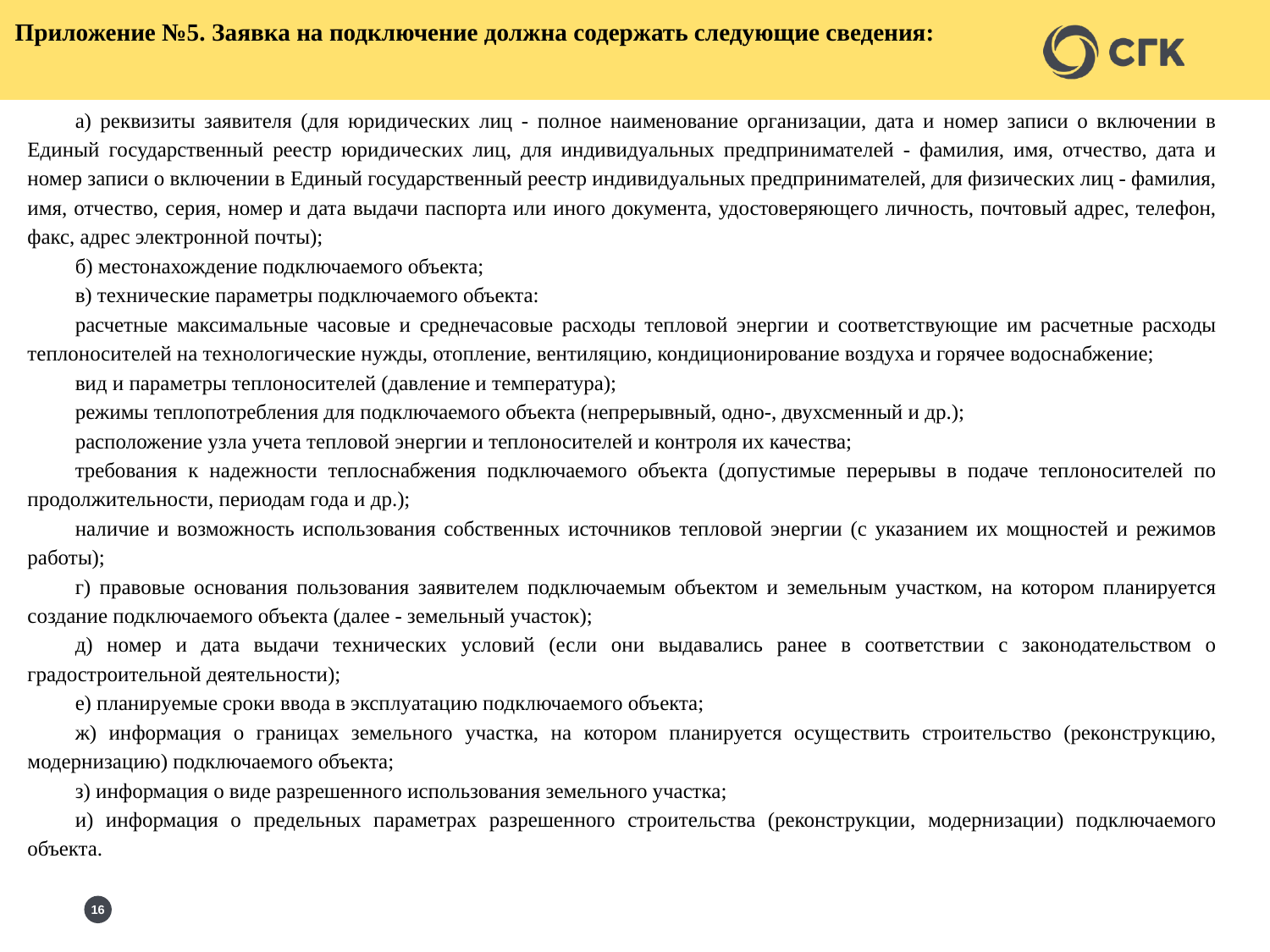

Приложение №5. Заявка на подключение должна содержать следующие сведения:
а) реквизиты заявителя (для юридических лиц - полное наименование организации, дата и номер записи о включении в Единый государственный реестр юридических лиц, для индивидуальных предпринимателей - фамилия, имя, отчество, дата и номер записи о включении в Единый государственный реестр индивидуальных предпринимателей, для физических лиц - фамилия, имя, отчество, серия, номер и дата выдачи паспорта или иного документа, удостоверяющего личность, почтовый адрес, телефон, факс, адрес электронной почты);
б) местонахождение подключаемого объекта;
в) технические параметры подключаемого объекта:
расчетные максимальные часовые и среднечасовые расходы тепловой энергии и соответствующие им расчетные расходы теплоносителей на технологические нужды, отопление, вентиляцию, кондиционирование воздуха и горячее водоснабжение;
вид и параметры теплоносителей (давление и температура);
режимы теплопотребления для подключаемого объекта (непрерывный, одно-, двухсменный и др.);
расположение узла учета тепловой энергии и теплоносителей и контроля их качества;
требования к надежности теплоснабжения подключаемого объекта (допустимые перерывы в подаче теплоносителей по продолжительности, периодам года и др.);
наличие и возможность использования собственных источников тепловой энергии (с указанием их мощностей и режимов работы);
г) правовые основания пользования заявителем подключаемым объектом и земельным участком, на котором планируется создание подключаемого объекта (далее - земельный участок);
д) номер и дата выдачи технических условий (если они выдавались ранее в соответствии с законодательством о градостроительной деятельности);
е) планируемые сроки ввода в эксплуатацию подключаемого объекта;
ж) информация о границах земельного участка, на котором планируется осуществить строительство (реконструкцию, модернизацию) подключаемого объекта;
з) информация о виде разрешенного использования земельного участка;
и) информация о предельных параметрах разрешенного строительства (реконструкции, модернизации) подключаемого объекта.